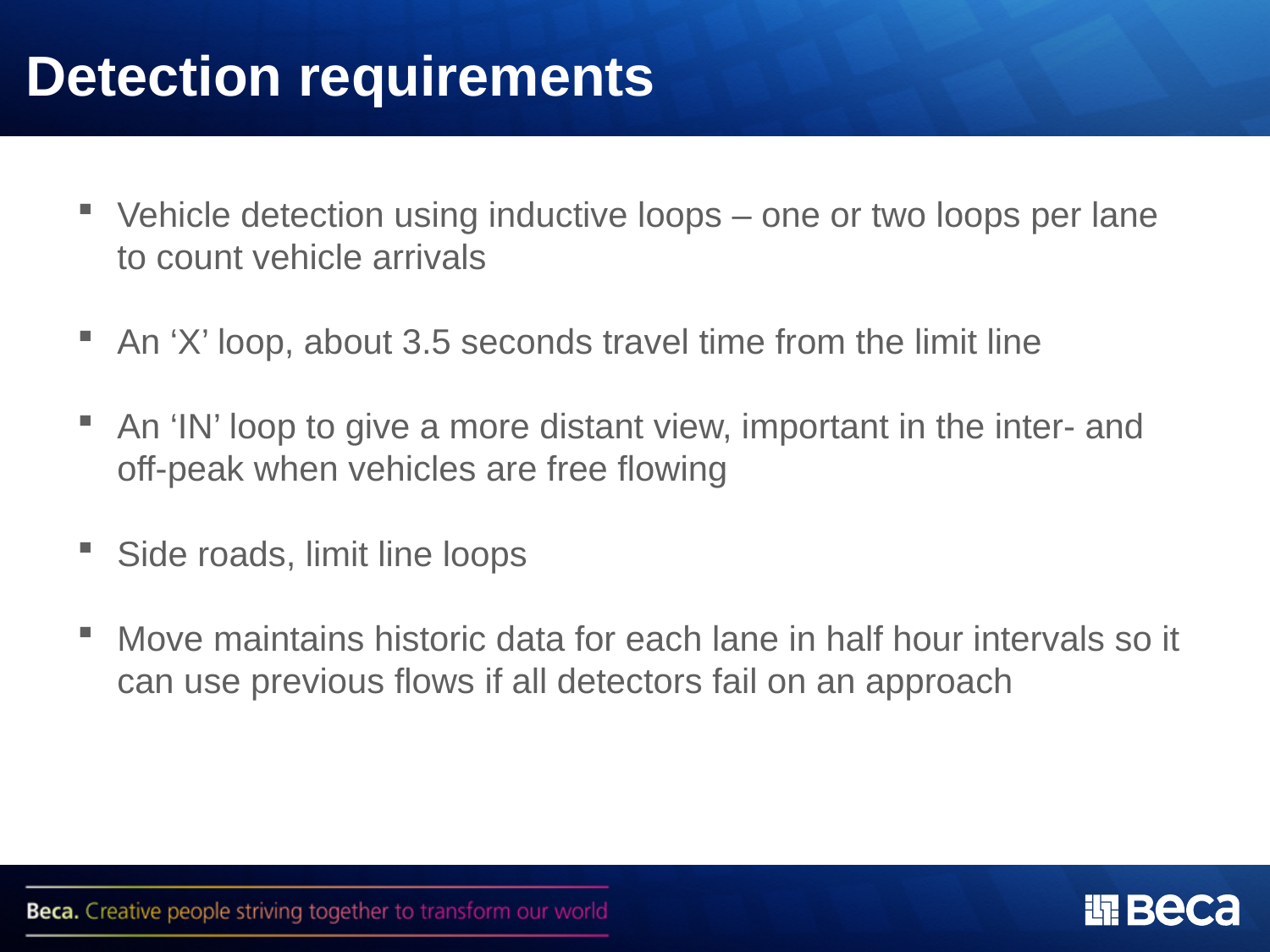

# Detection requirements
Vehicle detection using inductive loops – one or two loops per lane to count vehicle arrivals

An ‘X’ loop, about 3.5 seconds travel time from the limit line

An ‘IN’ loop to give a more distant view, important in the inter- and off-peak when vehicles are free flowing

Side roads, limit line loops

Move maintains historic data for each lane in half hour intervals so it can use previous flows if all detectors fail on an approach